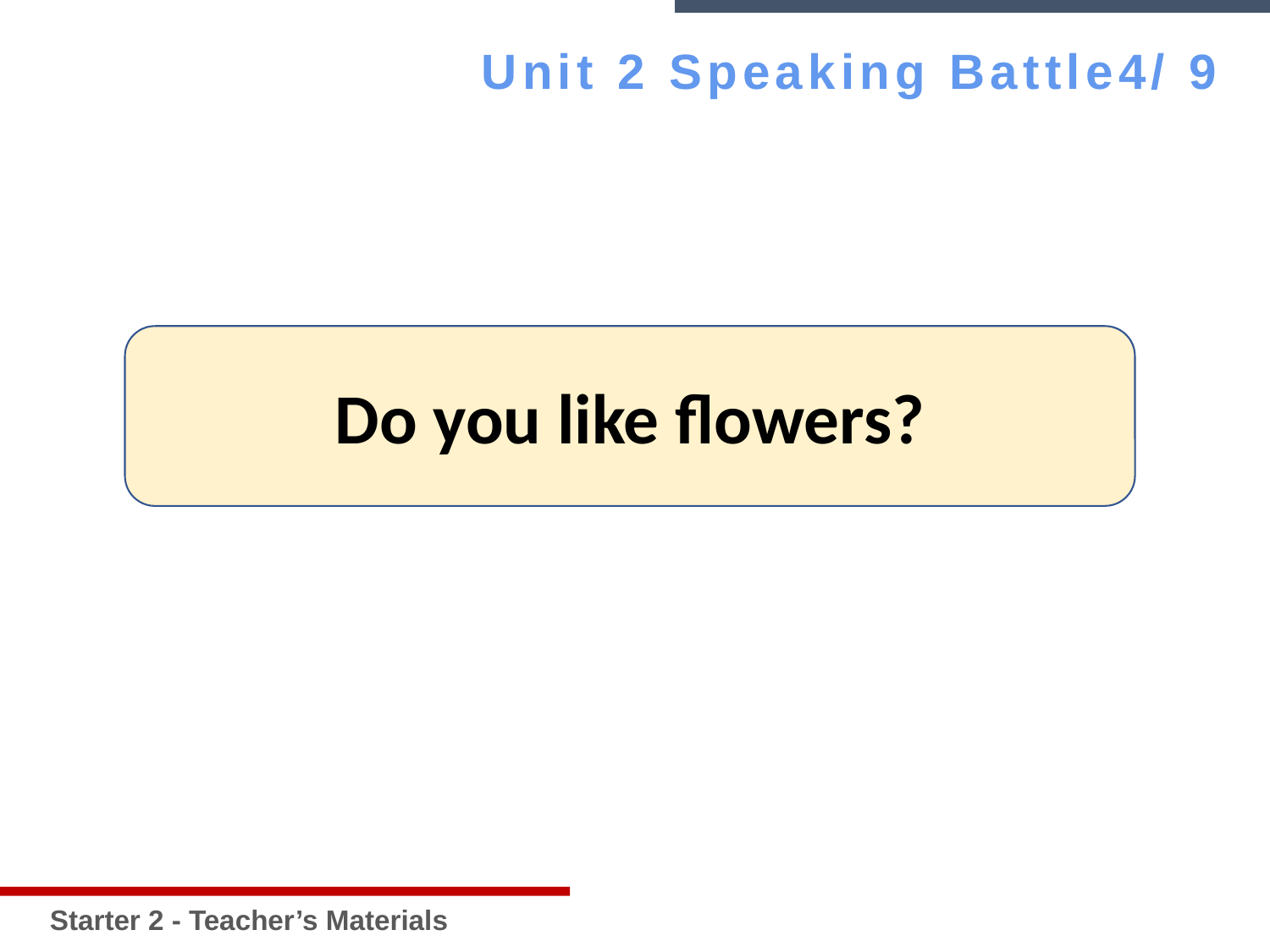

Starter 2 - Teacher’s Materials
Unit 2 Speaking Battle4/ 9
Do you like flowers?